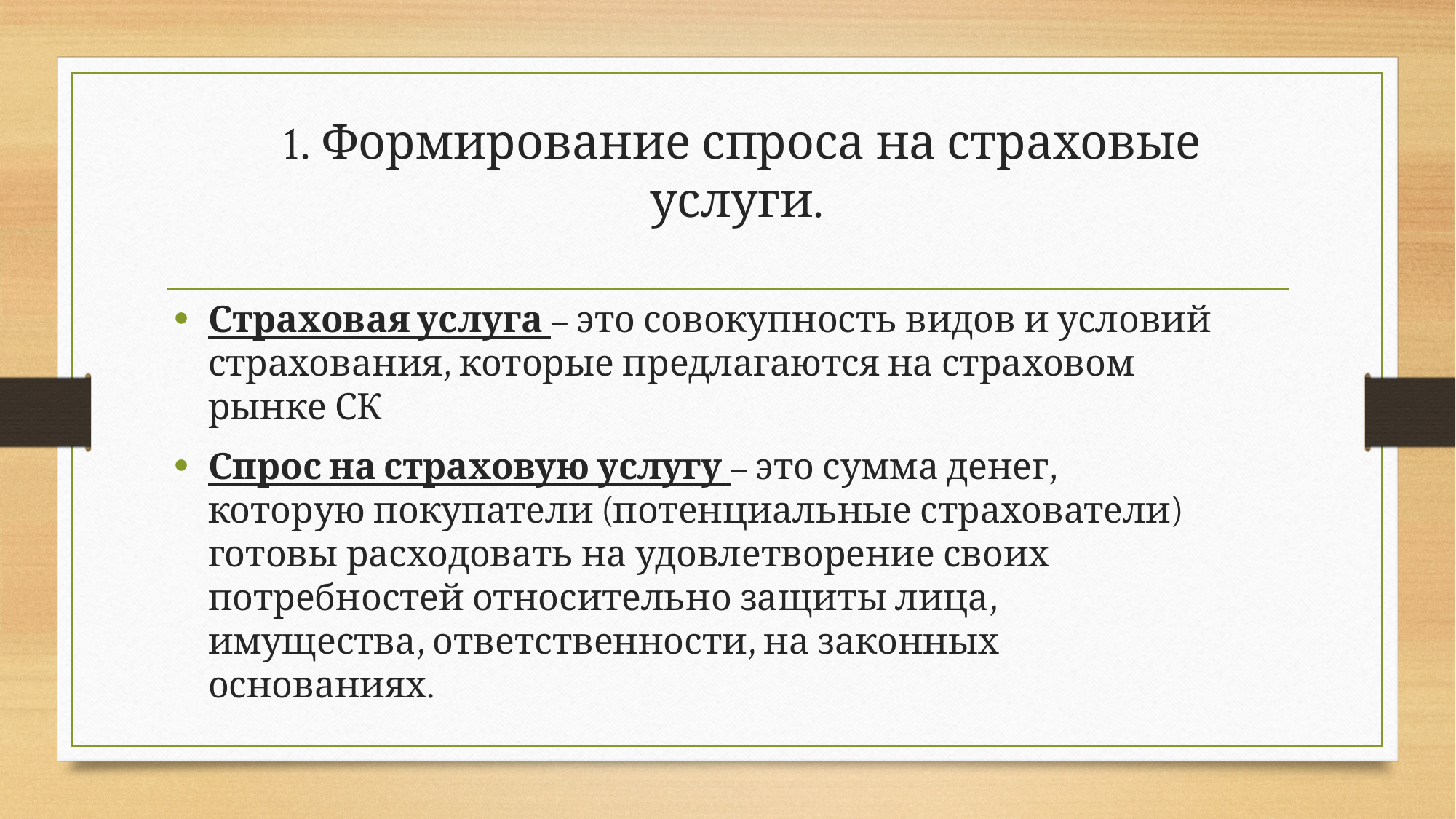

# 1. Формирование спроса на страховые услуги.
Страховая услуга – это совокупность видов и условий страхования, которые предлагаются на страховом рынке СК
Спрос на страховую услугу – это сумма денег, которую покупатели (потенциальные страхователи) готовы расходовать на удовлетворение своих потребностей относительно защиты лица, имущества, ответственности, на законных основаниях.